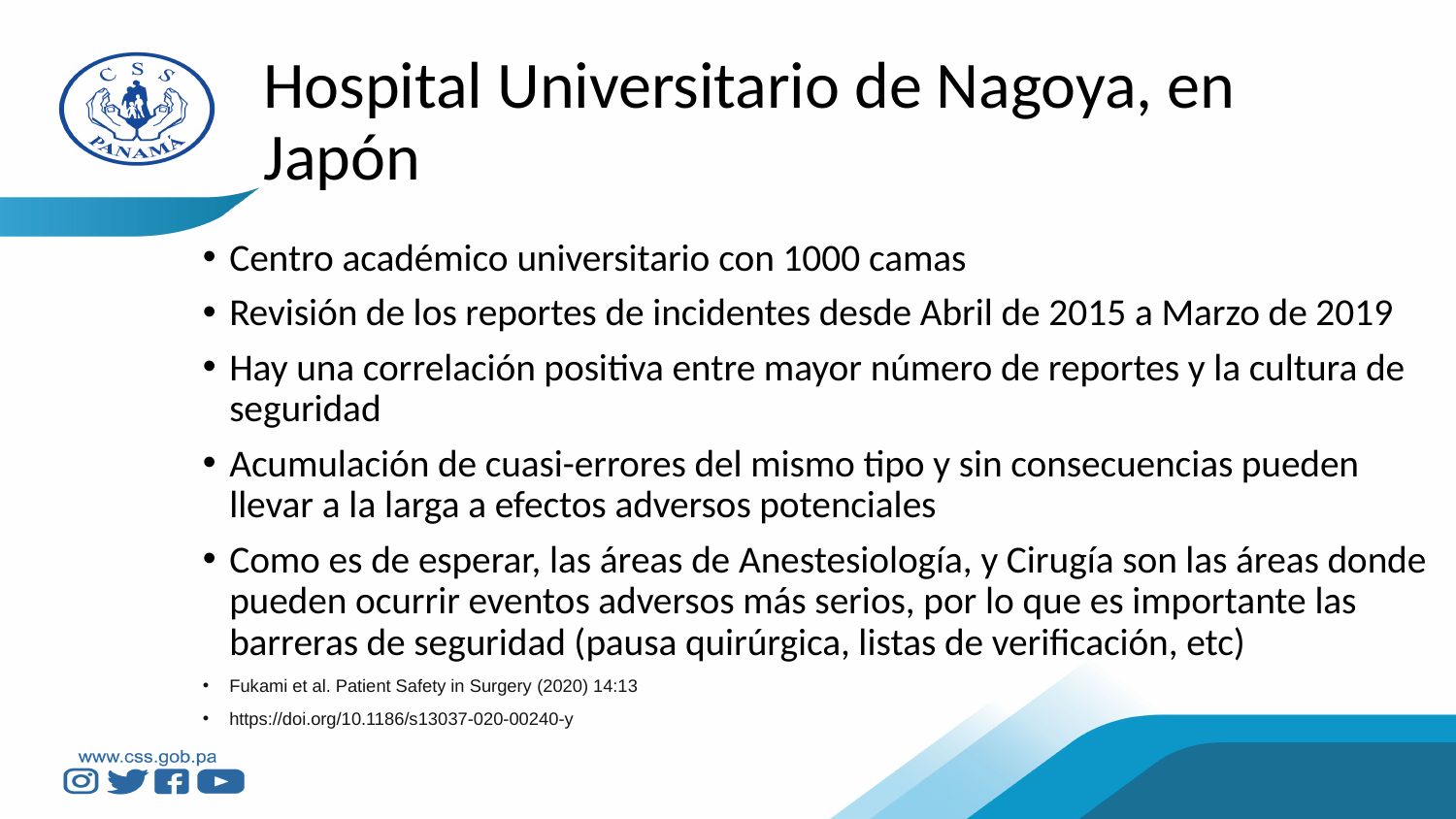

# Hospital Universitario de Nagoya, en Japón
Centro académico universitario con 1000 camas
Revisión de los reportes de incidentes desde Abril de 2015 a Marzo de 2019
Hay una correlación positiva entre mayor número de reportes y la cultura de seguridad
Acumulación de cuasi-errores del mismo tipo y sin consecuencias pueden llevar a la larga a efectos adversos potenciales
Como es de esperar, las áreas de Anestesiología, y Cirugía son las áreas donde pueden ocurrir eventos adversos más serios, por lo que es importante las barreras de seguridad (pausa quirúrgica, listas de verificación, etc)
Fukami et al. Patient Safety in Surgery (2020) 14:13
https://doi.org/10.1186/s13037-020-00240-y